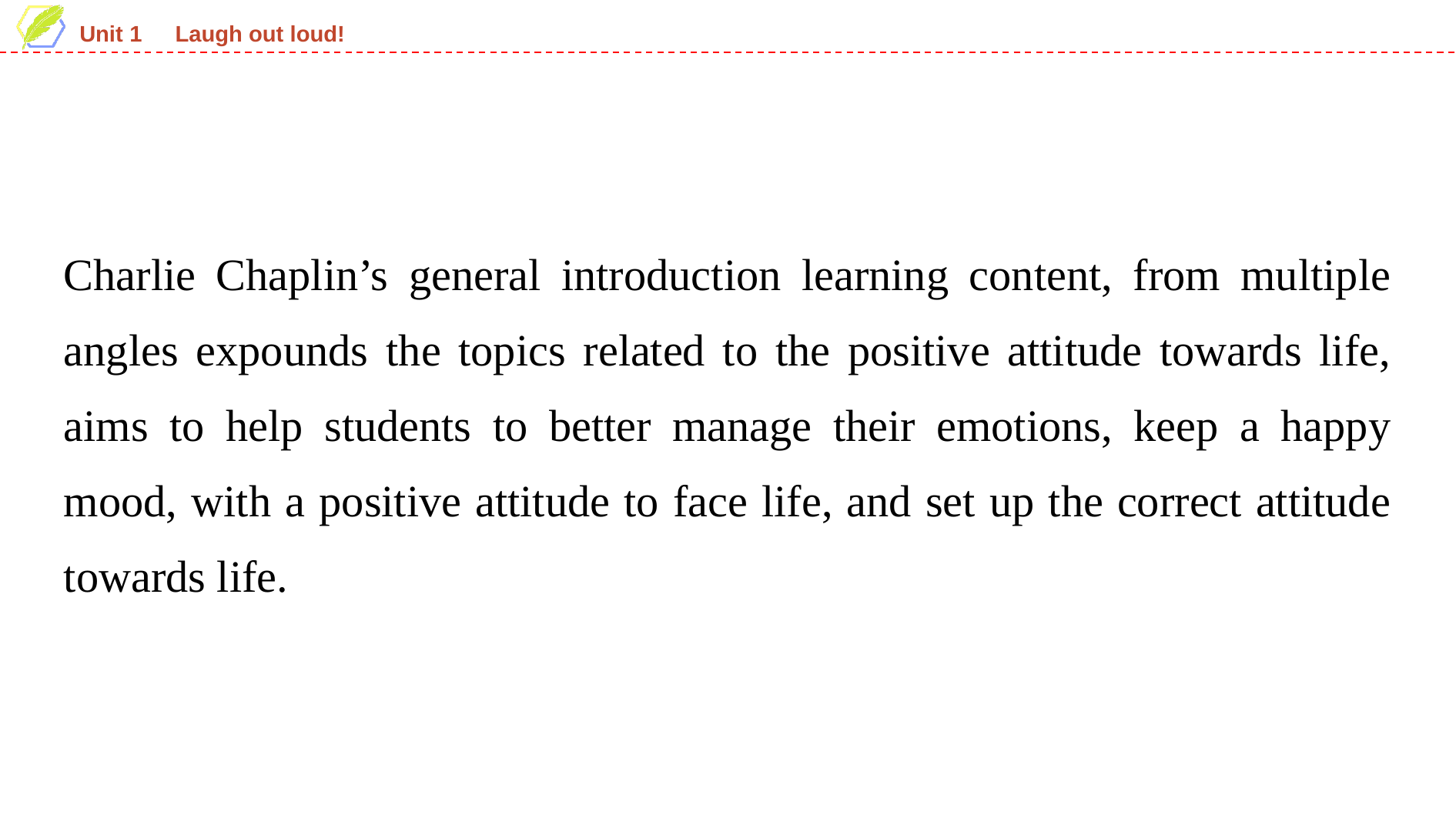

Charlie Chaplin’s general introduction learning content, from multiple angles expounds the topics related to the positive attitude towards life, aims to help students to better manage their emotions, keep a happy mood, with a positive attitude to face life, and set up the correct attitude towards life.